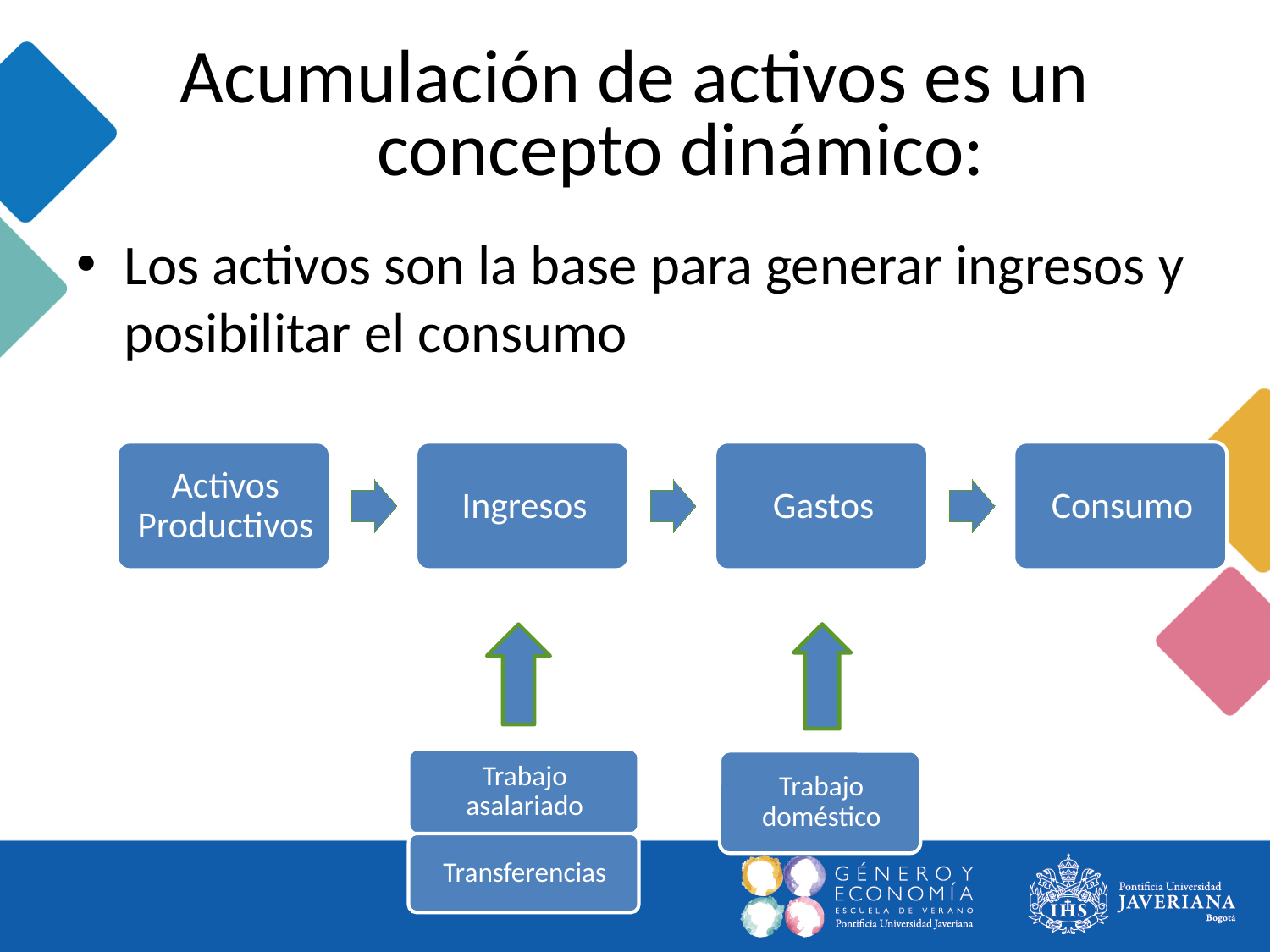

# Acumulación de activos es un concepto dinámico:
Activos Productivos

Ingresos

Gastos

Consumo
Trabajo asalariado

Transferencias

Trabajo doméstico
Los activos son la base para generar ingresos y posibilitar el consumo